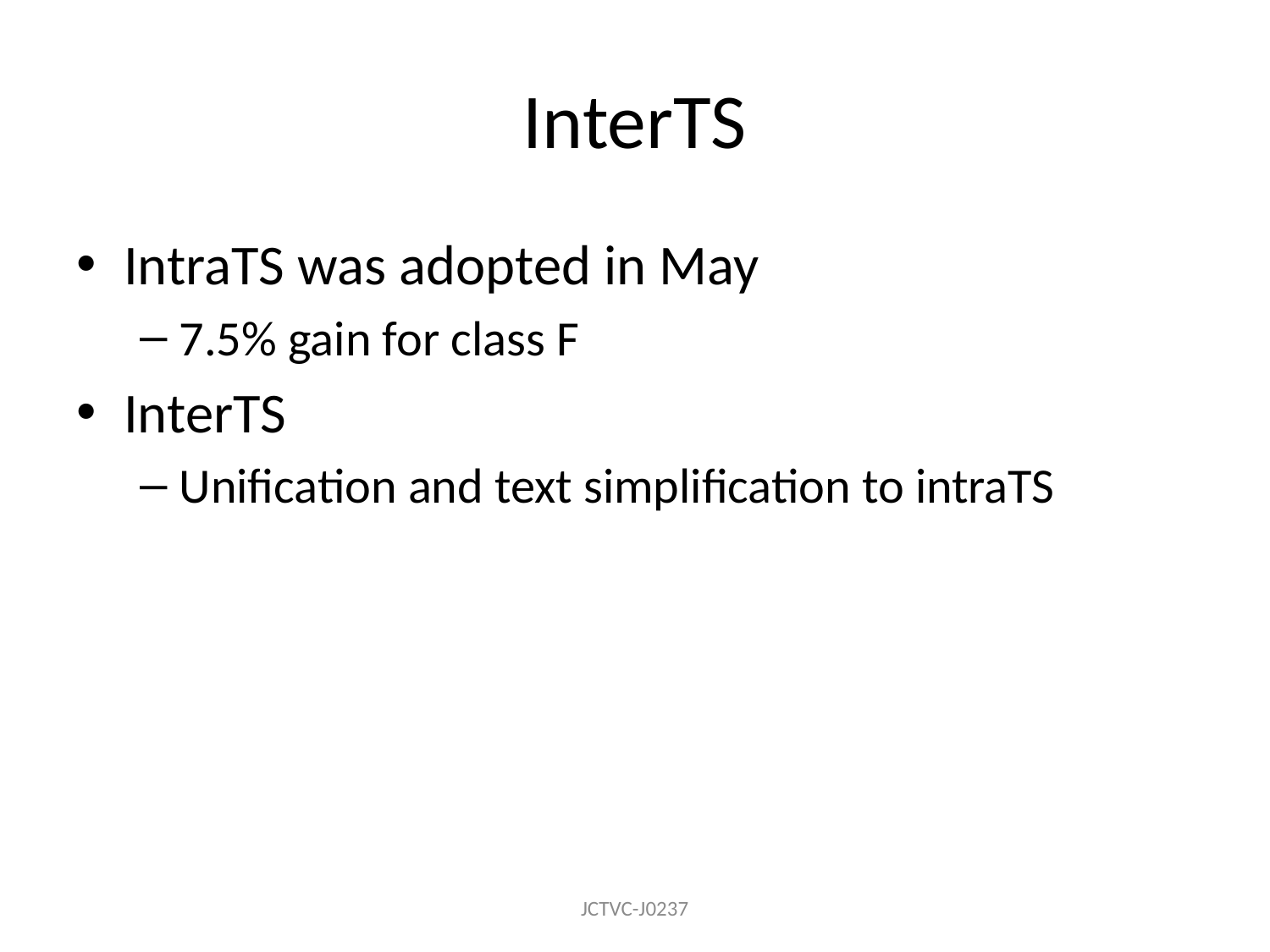

# InterTS
IntraTS was adopted in May
7.5% gain for class F
InterTS
Unification and text simplification to intraTS
JCTVC-J0237